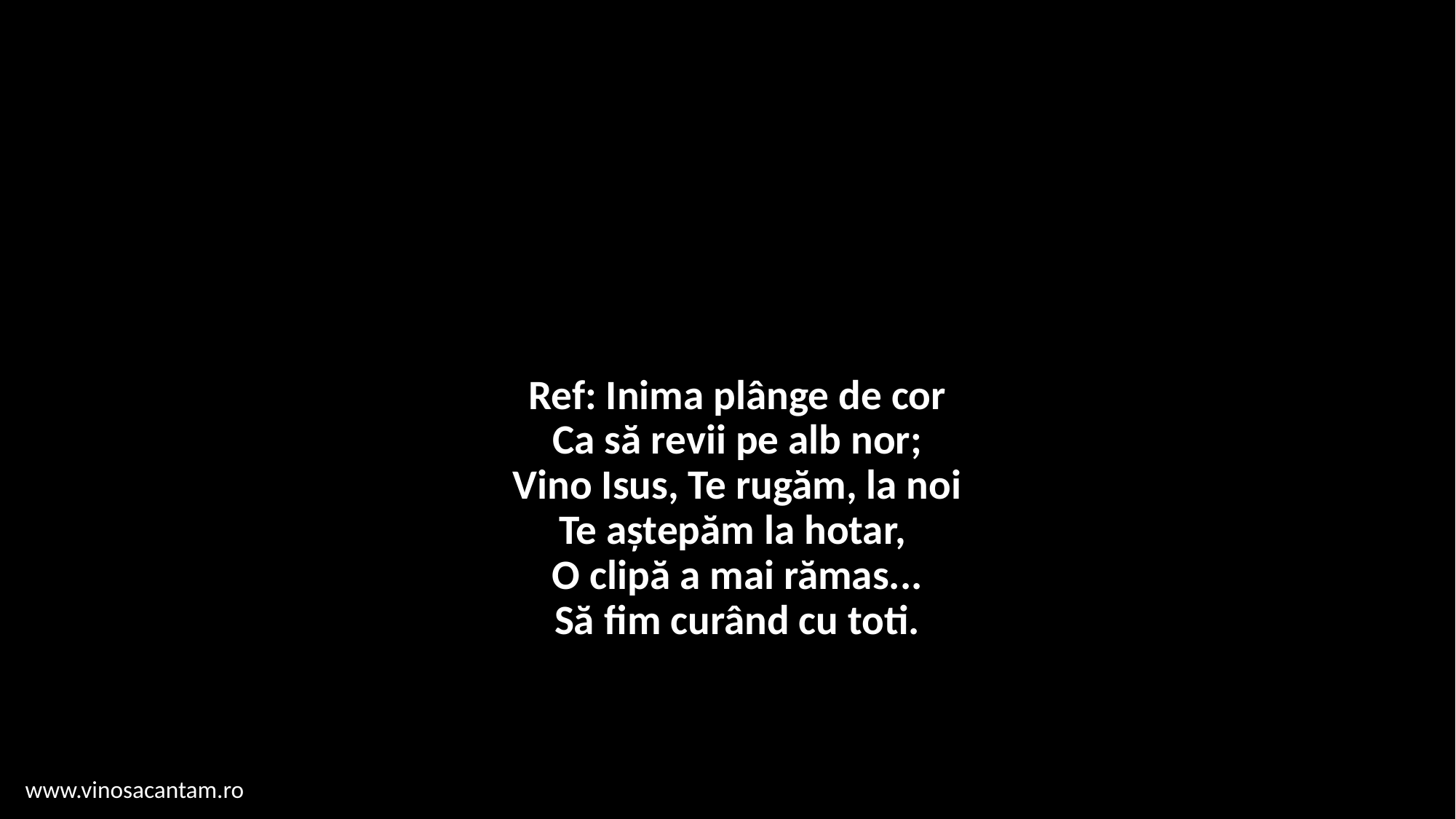

# Ref: Inima plânge de cor Ca să revii pe alb nor; Vino Isus, Te rugăm, la noi Te aștepăm la hotar, O clipă a mai rămas... Să fim curând cu toti.
www.vinosacantam.ro